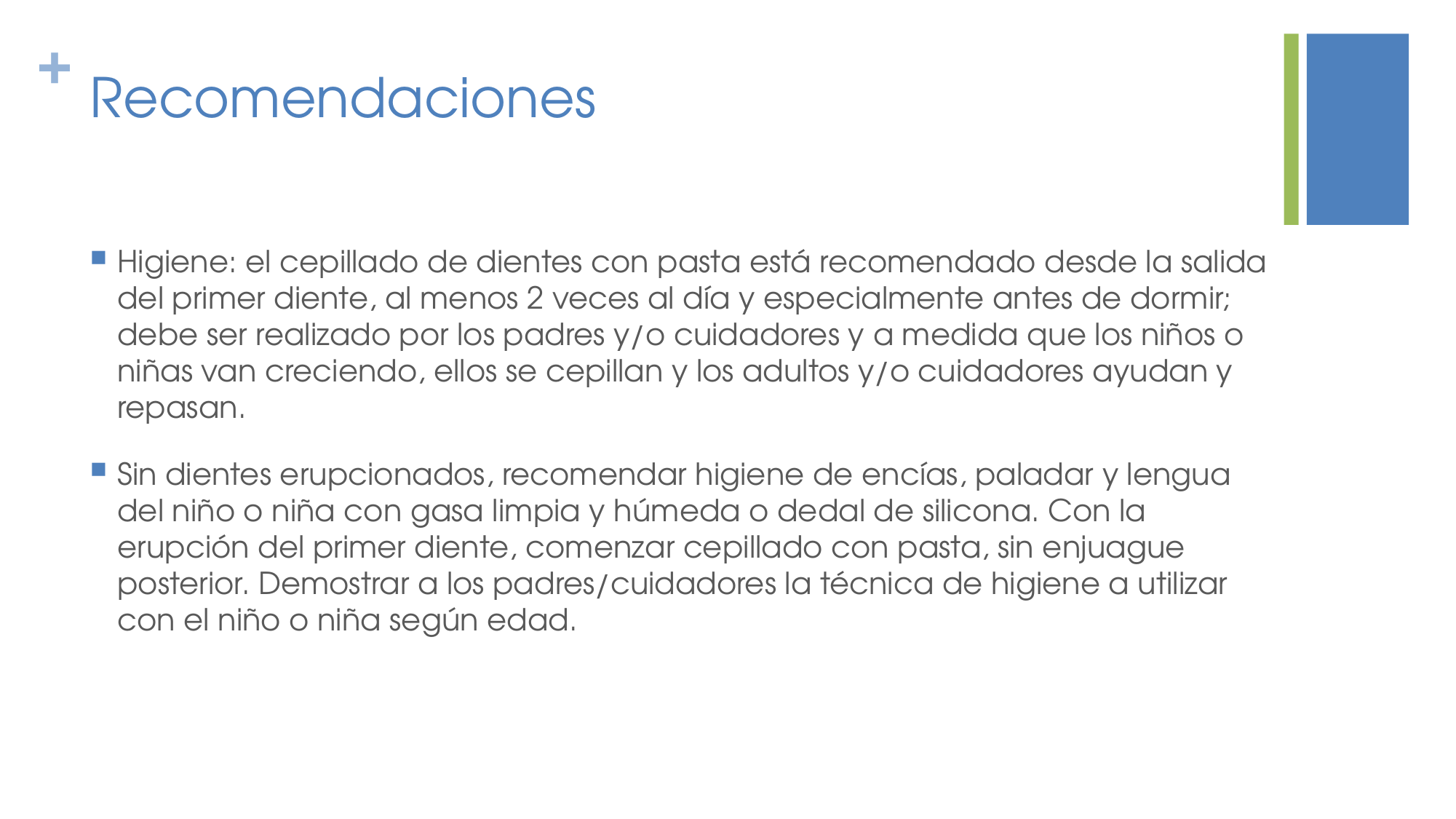

# Recomendaciones
Higiene: el cepillado de dientes con pasta está recomendado desde la salida del primer diente, al menos 2 veces al día y especialmente antes de dormir; debe ser realizado por los padres y/o cuidadores y a medida que los niños o niñas van creciendo, ellos se cepillan y los adultos y/o cuidadores ayudan y repasan.
Sin dientes erupcionados, recomendar higiene de encías, paladar y lengua del niño o niña con gasa limpia y húmeda o dedal de silicona. Con la erupción del primer diente, comenzar cepillado con pasta, sin enjuague posterior. Demostrar a los padres/cuidadores la técnica de higiene a utilizar con el niño o niña según edad.